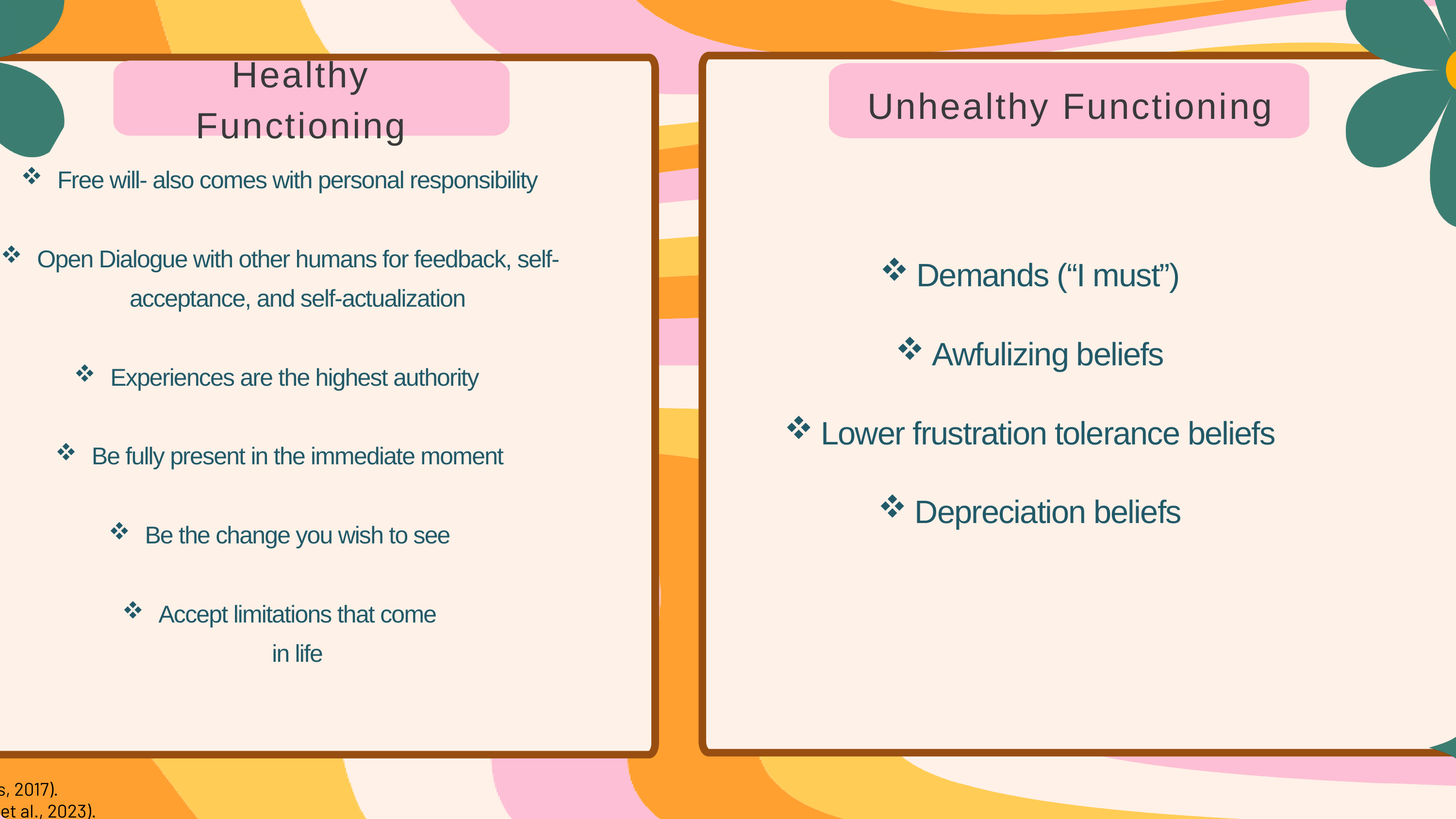

Healthy Functioning

Unhealthy Functioning

Free will- also comes with personal responsibility

Open Dialogue with other humans for feedback, self-acceptance, and self-actualization
Experiences are the highest authority
Be fully present in the immediate moment
Be the change you wish to see
Accept limitations that come
 in life

Demands (“I must”)
Awfulizing beliefs
Lower frustration tolerance beliefs
Depreciation beliefs

 (Ellis, 2017).
(Fall et al., 2023).